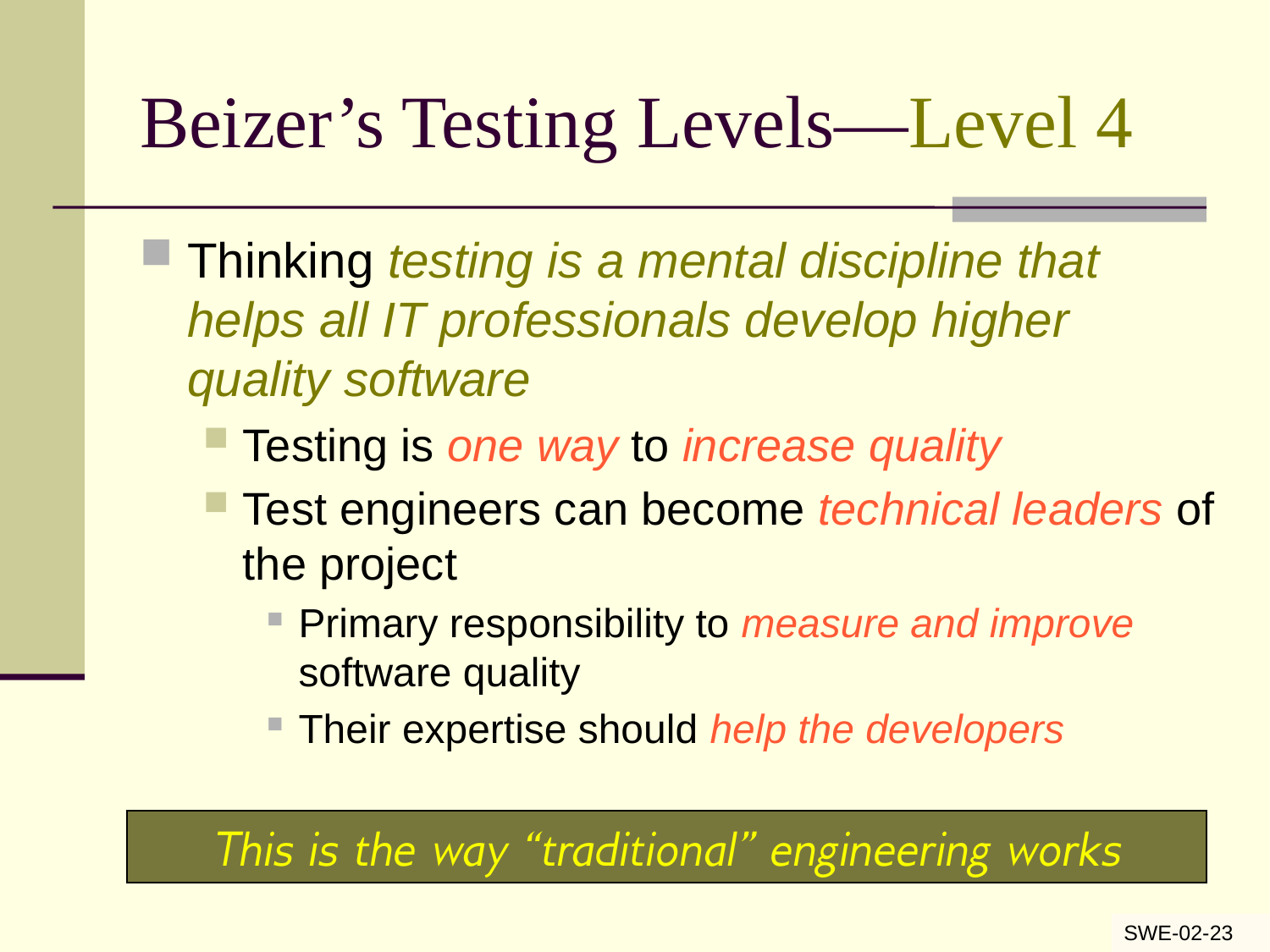

# Beizer’s Testing Levels—Level 4
Thinking testing is a mental discipline that helps all IT professionals develop higher quality software
Testing is one way to increase quality
Test engineers can become technical leaders of the project
Primary responsibility to measure and improve software quality
Their expertise should help the developers
This is the way “traditional” engineering works